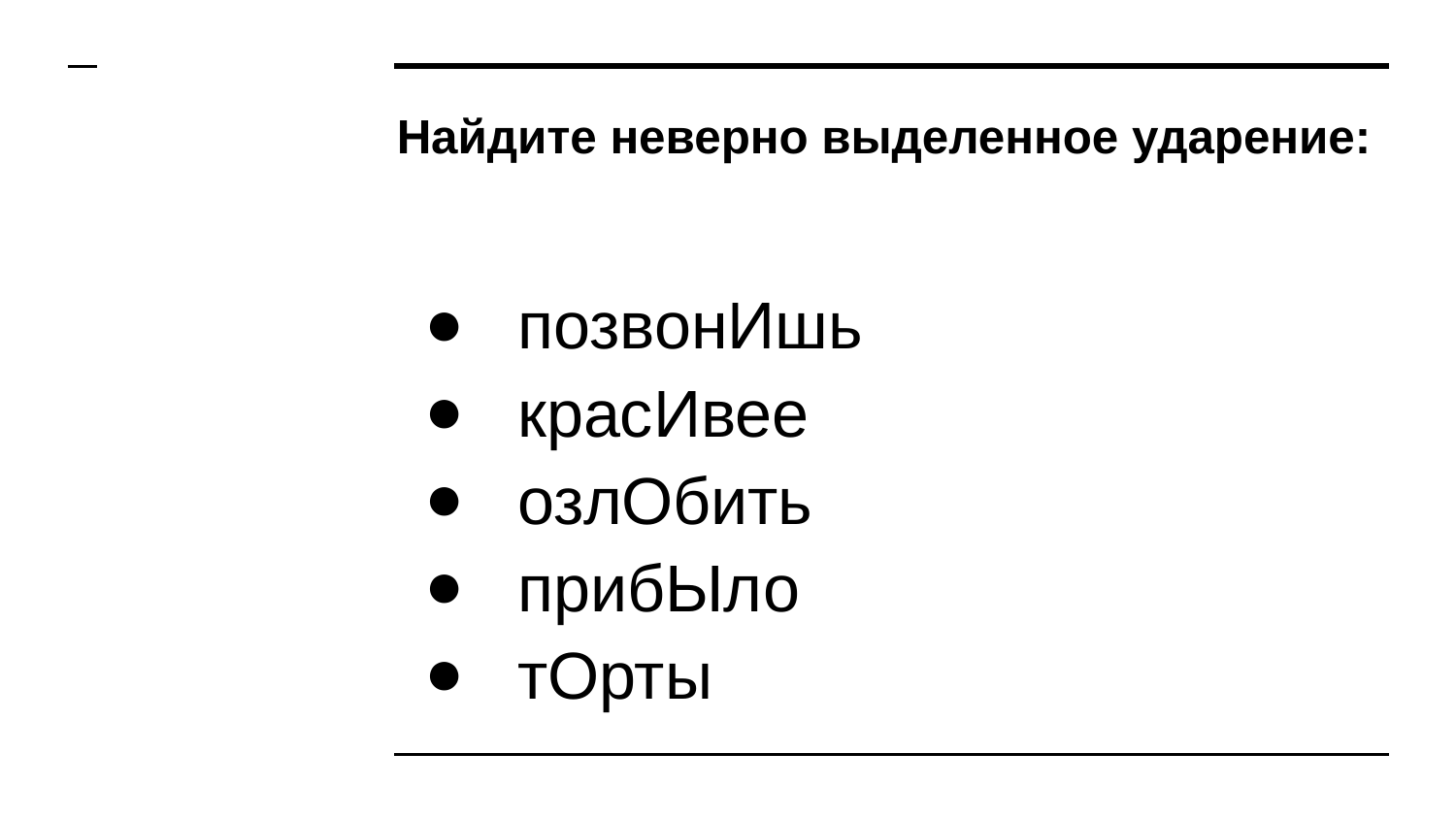

# Найдите неверно выделенное ударение:
позвонИшь
красИвее
озлОбить
прибЫло
тОрты